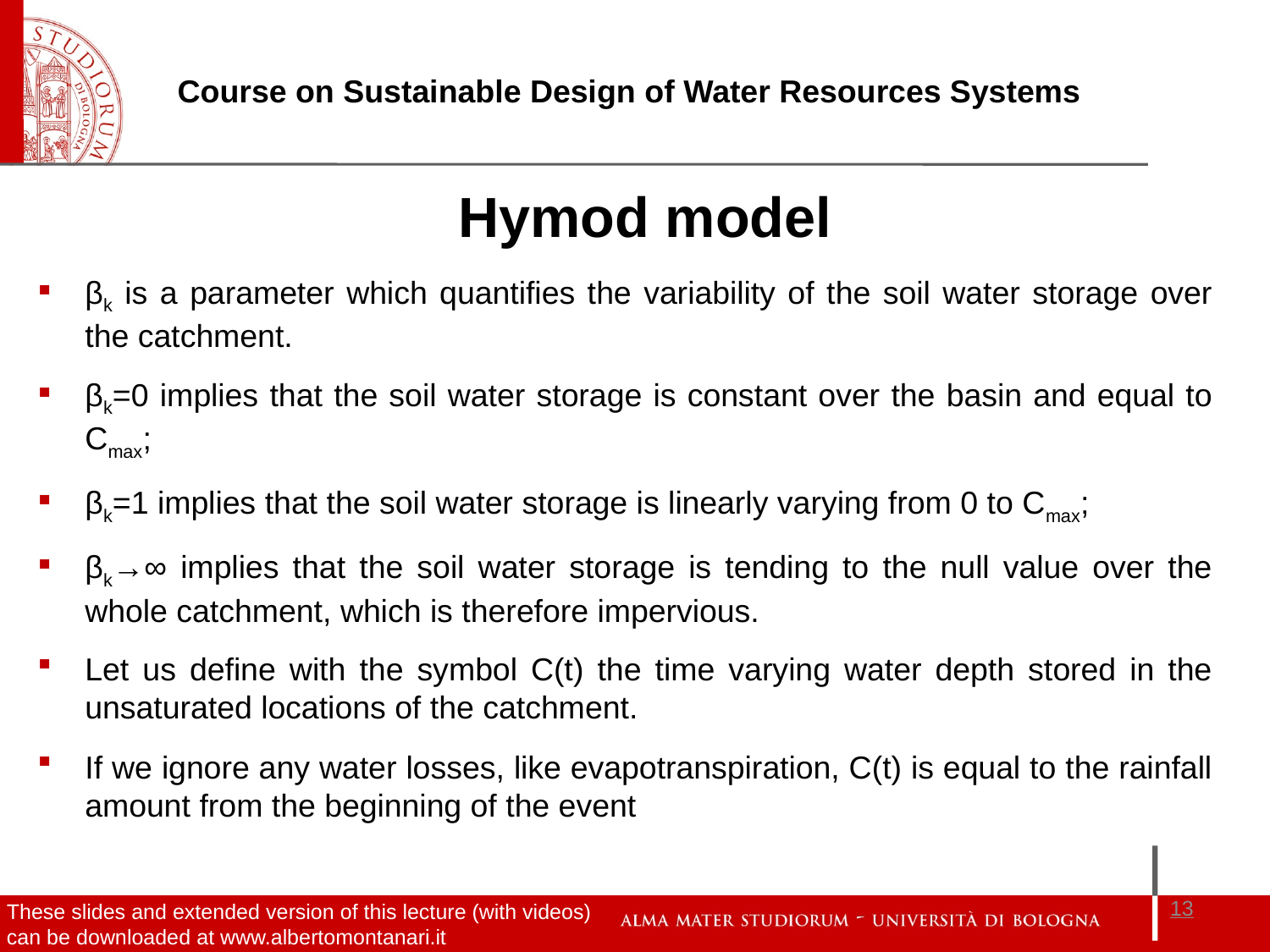

Hymod model
βk is a parameter which quantifies the variability of the soil water storage over the catchment.
βk=0 implies that the soil water storage is constant over the basin and equal to Cmax;
βk=1 implies that the soil water storage is linearly varying from 0 to Cmax;
βk→∞ implies that the soil water storage is tending to the null value over the whole catchment, which is therefore impervious.
Let us define with the symbol C(t) the time varying water depth stored in the unsaturated locations of the catchment.
If we ignore any water losses, like evapotranspiration, C(t) is equal to the rainfall amount from the beginning of the event
13